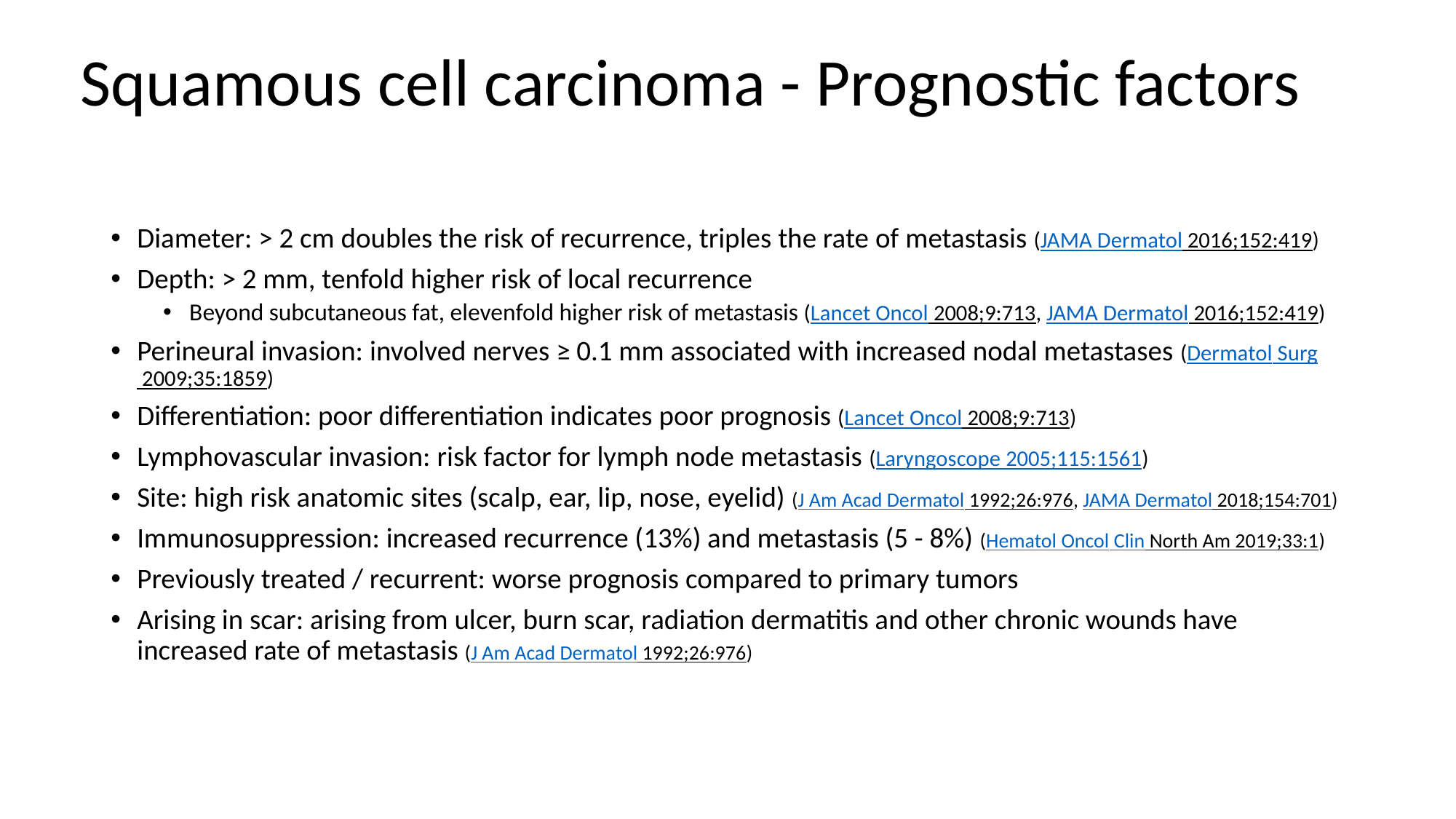

# Squamous cell carcinoma - Prognostic factors
Diameter: > 2 cm doubles the risk of recurrence, triples the rate of metastasis (JAMA Dermatol 2016;152:419)
Depth: > 2 mm, tenfold higher risk of local recurrence
Beyond subcutaneous fat, elevenfold higher risk of metastasis (Lancet Oncol 2008;9:713, JAMA Dermatol 2016;152:419)
Perineural invasion: involved nerves ≥ 0.1 mm associated with increased nodal metastases (Dermatol Surg 2009;35:1859)
Differentiation: poor differentiation indicates poor prognosis (Lancet Oncol 2008;9:713)
Lymphovascular invasion: risk factor for lymph node metastasis (Laryngoscope 2005;115:1561)
Site: high risk anatomic sites (scalp, ear, lip, nose, eyelid) (J Am Acad Dermatol 1992;26:976, JAMA Dermatol 2018;154:701)
Immunosuppression: increased recurrence (13%) and metastasis (5 - 8%) (Hematol Oncol Clin North Am 2019;33:1)
Previously treated / recurrent: worse prognosis compared to primary tumors
Arising in scar: arising from ulcer, burn scar, radiation dermatitis and other chronic wounds have increased rate of metastasis (J Am Acad Dermatol 1992;26:976)